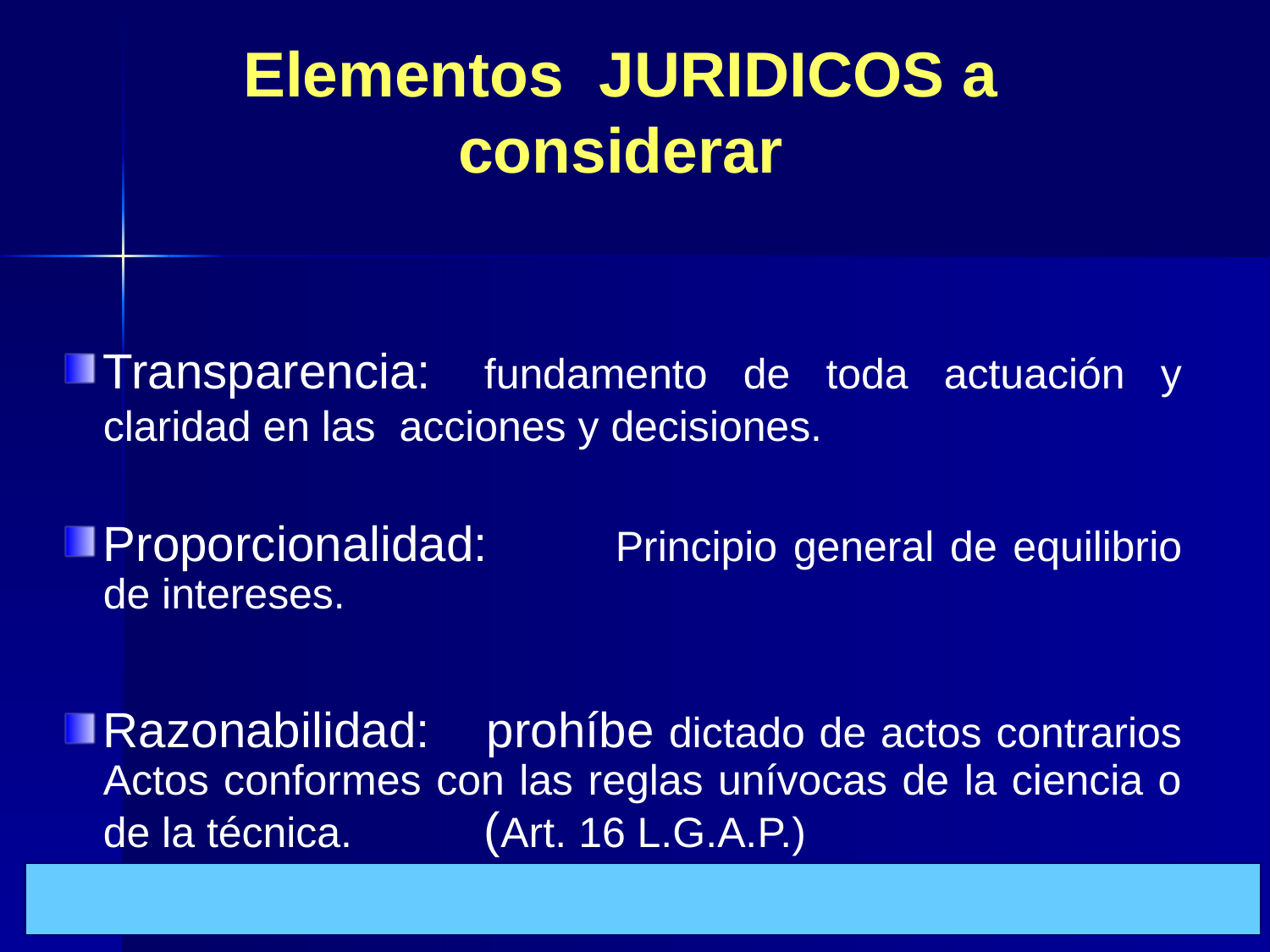

Elementos  JURIDICOS a considerar

Transparencia:	fundamento de toda actuación y claridad en las  acciones y decisiones.

Proporcionalidad: 	Principio general de equilibrio de intereses.

Razonabilidad: 	prohíbe dictado de actos contrarios Actos conformes con las reglas unívocas de la ciencia o de la técnica. 	(Art. 16 L.G.A.P.)